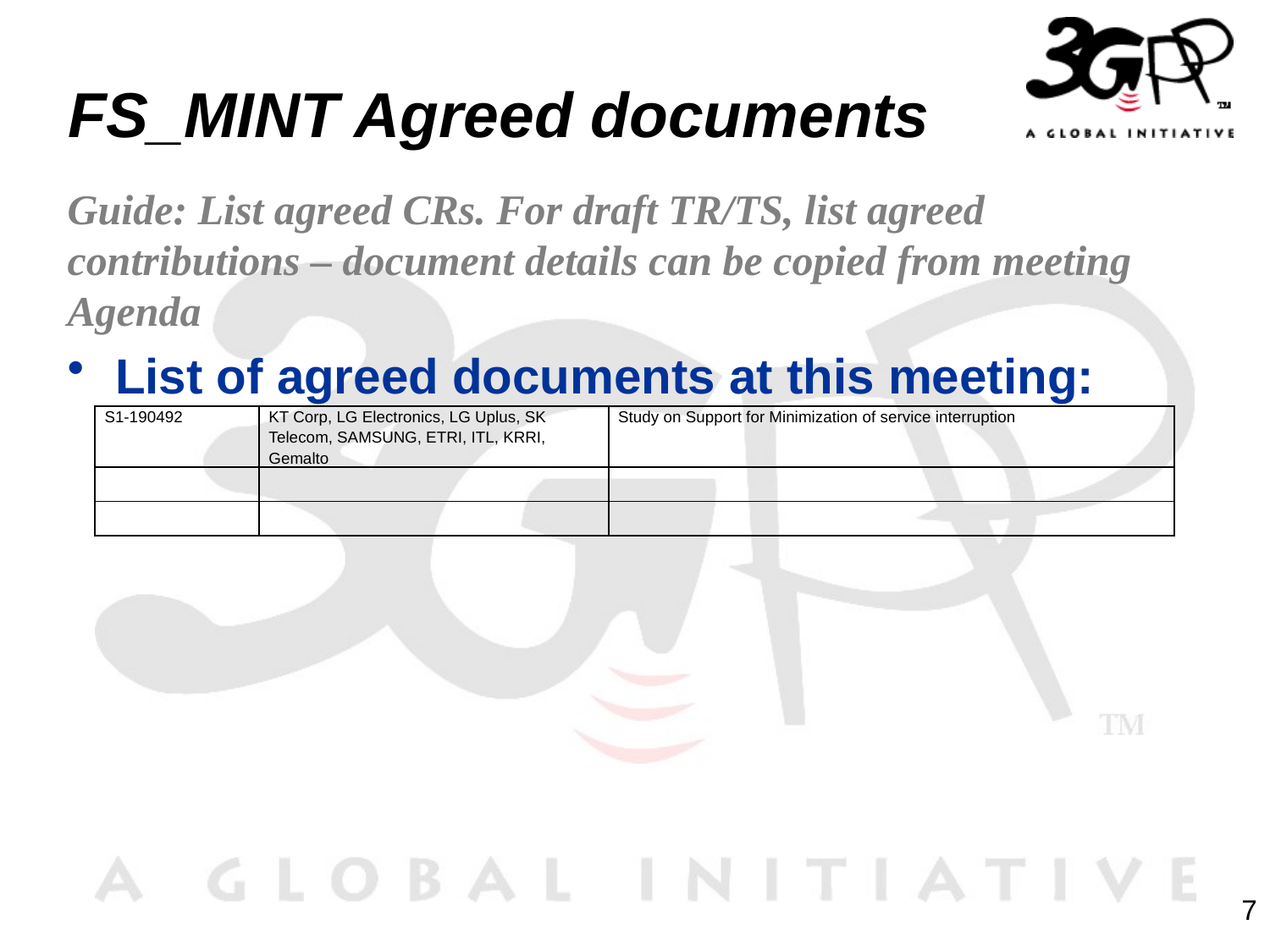

# FS_MINT Agreed documents
Guide: List agreed CRs. For draft TR/TS, list agreed contributions – document details can be copied from meeting Agenda
List of agreed documents at this meeting:

| S1-190492 | KT Corp, LG Electronics, LG Uplus, SK Telecom, SAMSUNG, ETRI, ITL, KRRI, Gemalto | Study on Support for Minimization of service interruption |
| --- | --- | --- |
|  |  |  |
|  |  |  |
7